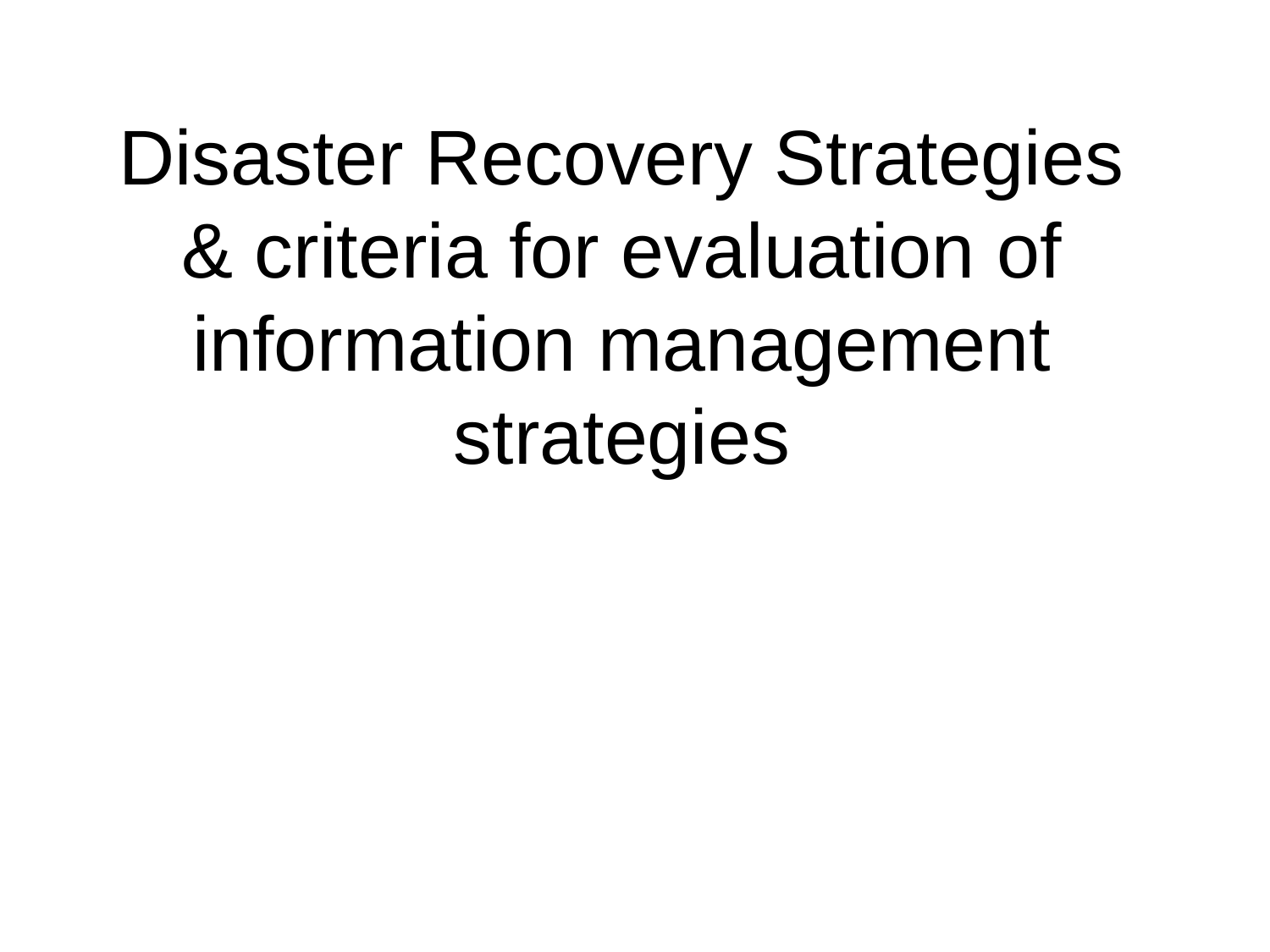

# Disaster Recovery Strategies & criteria for evaluation of information management strategies